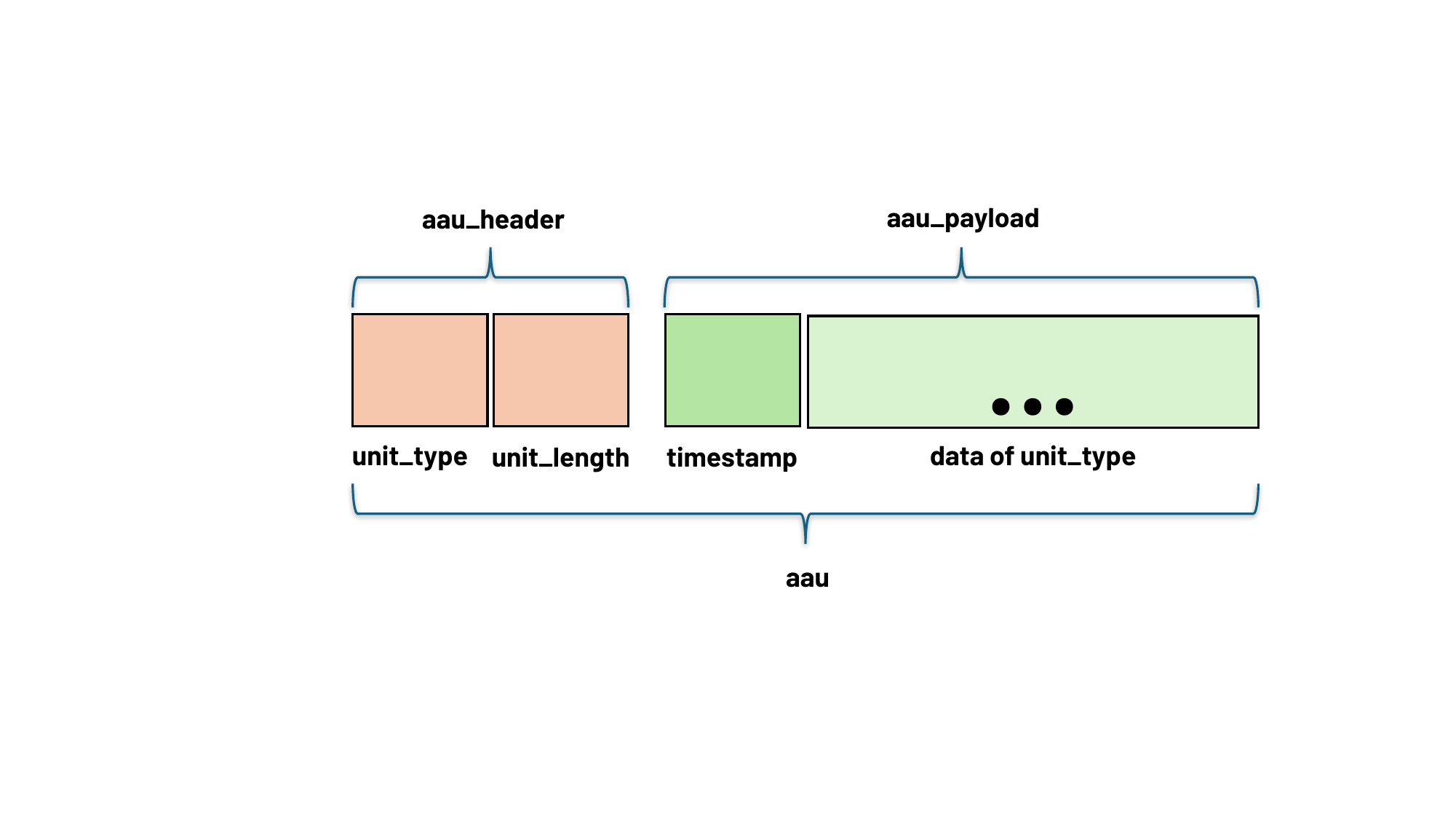

aau_payload
aau_header

…
unit_type
data of unit_type
unit_length
timestamp
aau